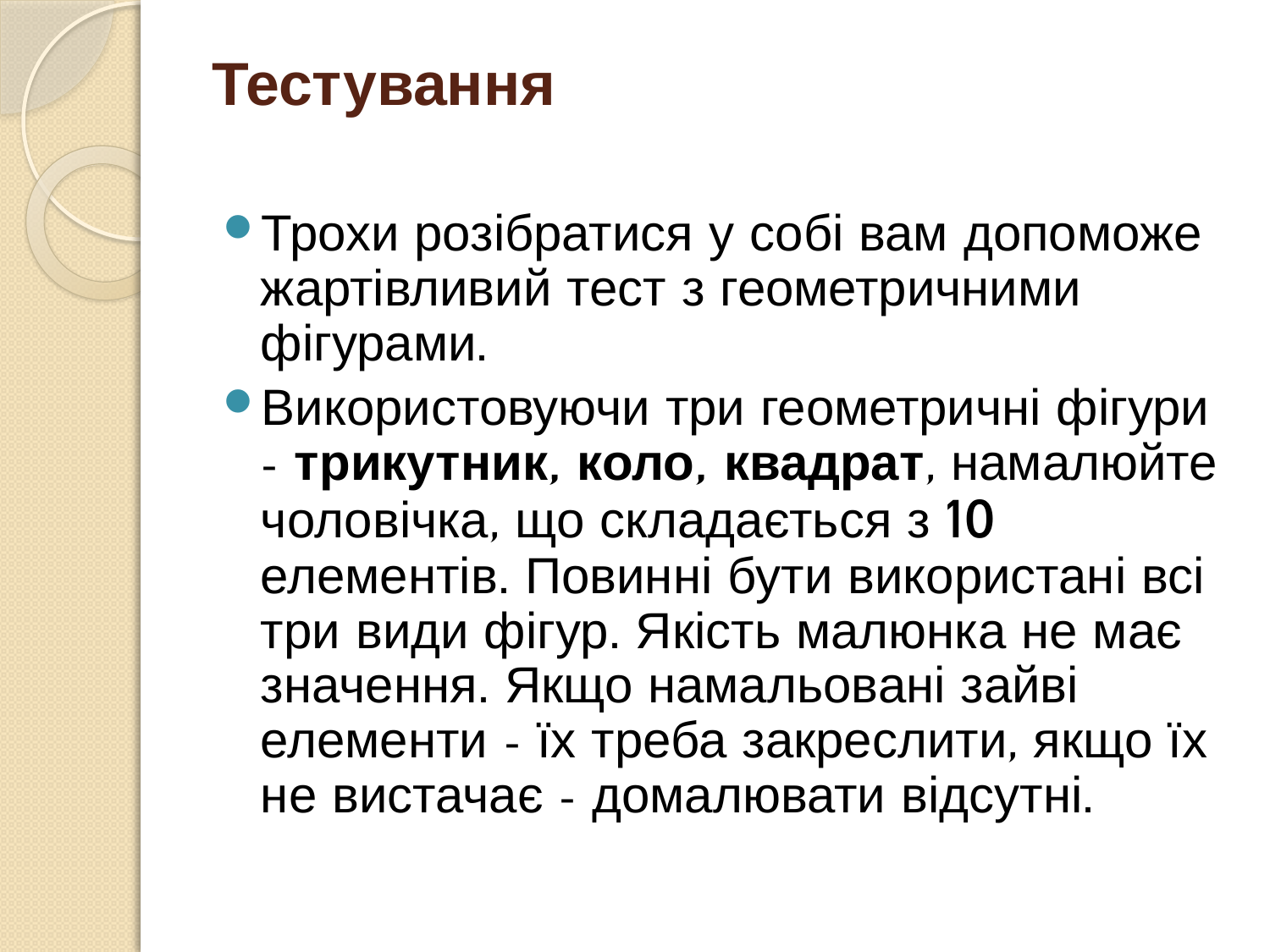

# Тестування
Трохи розібратися у собі вам допоможе жартівливий тест з геометричними фігурами.
Використовуючи три геометричні фігури - трикутник, коло, квадрат, намалюйте чоловічка, що складається з 10 елементів. Повинні бути використані всі три види фігур. Якість малюнка не має значення. Якщо намальовані зайві елементи - їх треба закреслити, якщо їх не вистачає - домалювати відсутні.